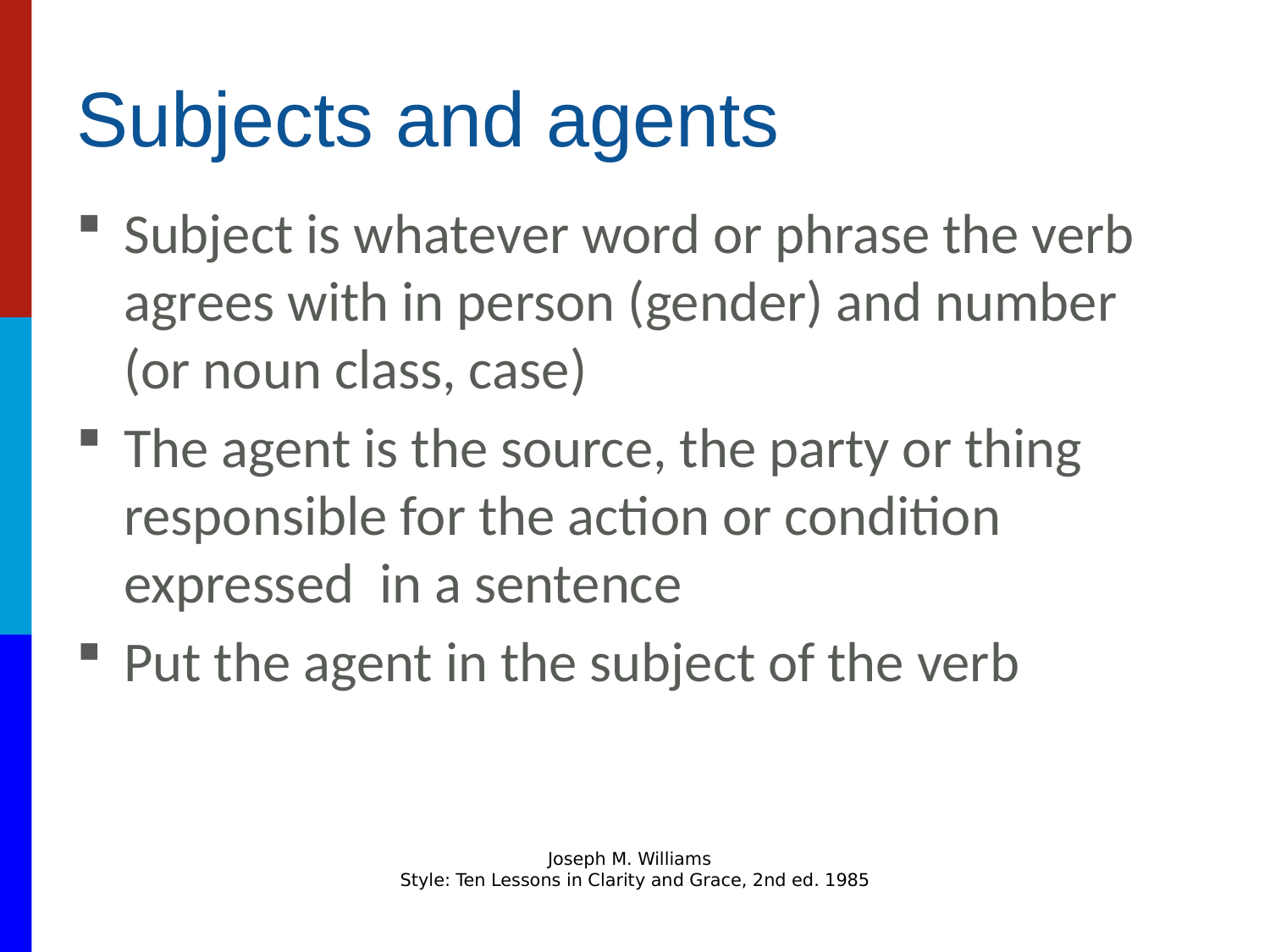

# Subjects and agents
Subject is whatever word or phrase the verb agrees with in person (gender) and number (or noun class, case)
The agent is the source, the party or thing  responsible for the action or condition expressed  in a sentence
Put the agent in the subject of the verb
Joseph M. Williams
Style: Ten Lessons in Clarity and Grace, 2nd ed. 1985